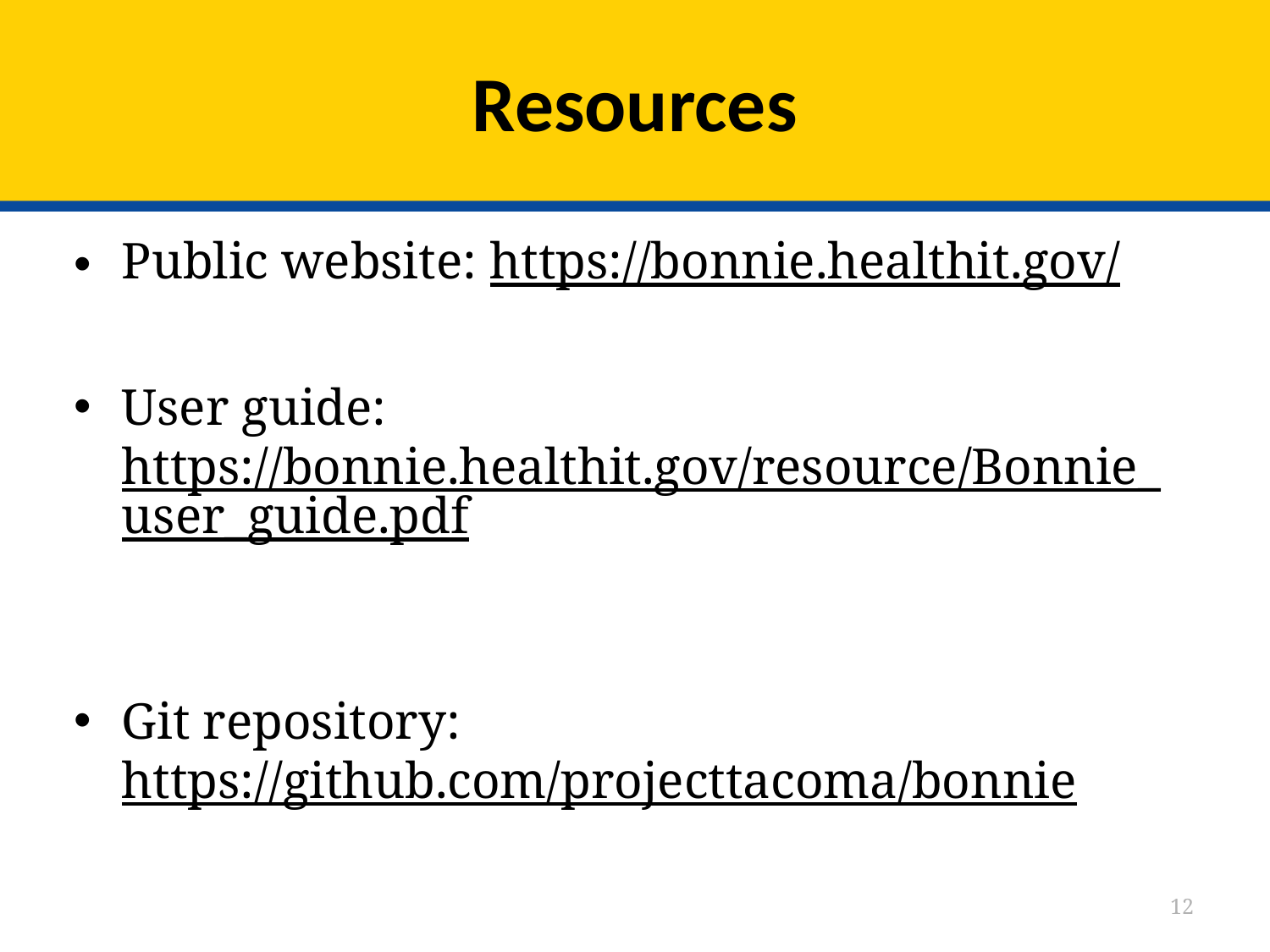

# Resources
Public website: https://bonnie.healthit.gov/

User guide: https://bonnie.healthit.gov/resource/Bonnie_user_guide.pdf

Git repository: https://github.com/projecttacoma/bonnie

12